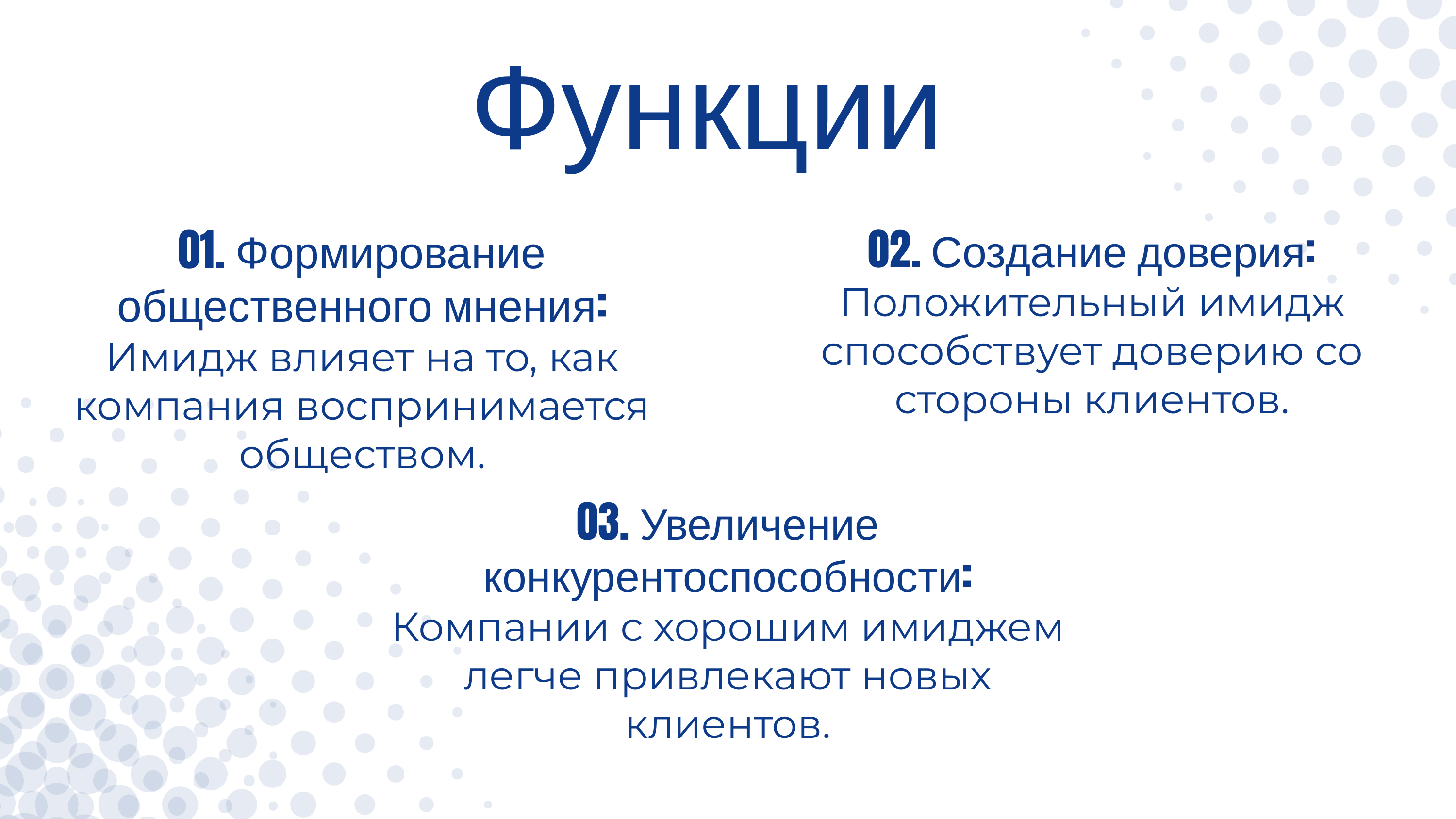

Функции
01. Формирование общественного мнения: Имидж влияет на то, как компания воспринимается обществом.

02. Создание доверия: Положительный имидж способствует доверию со стороны клиентов.

03. Увеличение конкурентоспособности: Компании с хорошим имиджем легче привлекают новых клиентов.